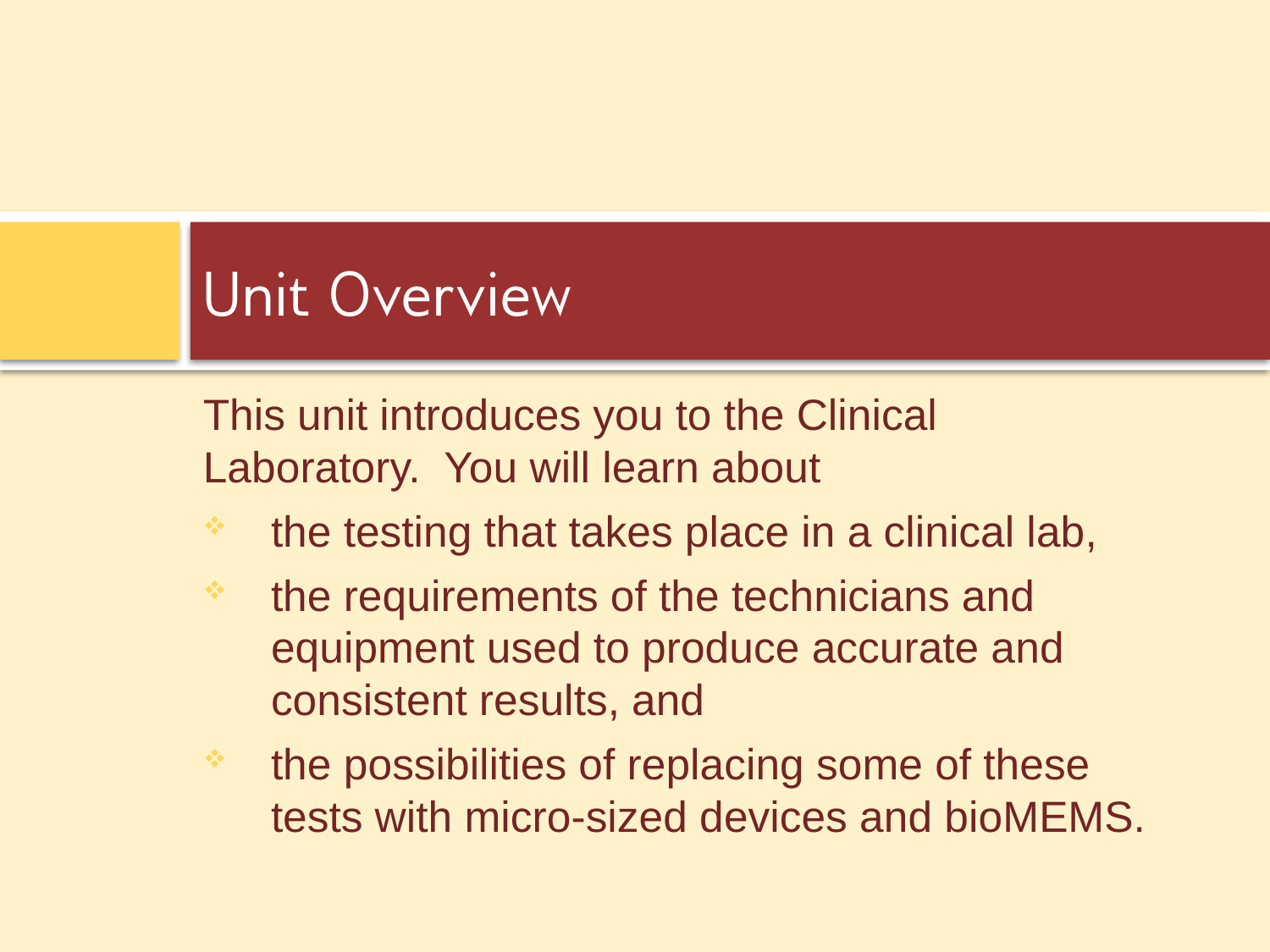

# Unit Overview
This unit introduces you to the Clinical Laboratory.  You will learn about
the testing that takes place in a clinical lab,
the requirements of the technicians and equipment used to produce accurate and consistent results, and
the possibilities of replacing some of these tests with micro-sized devices and bioMEMS.